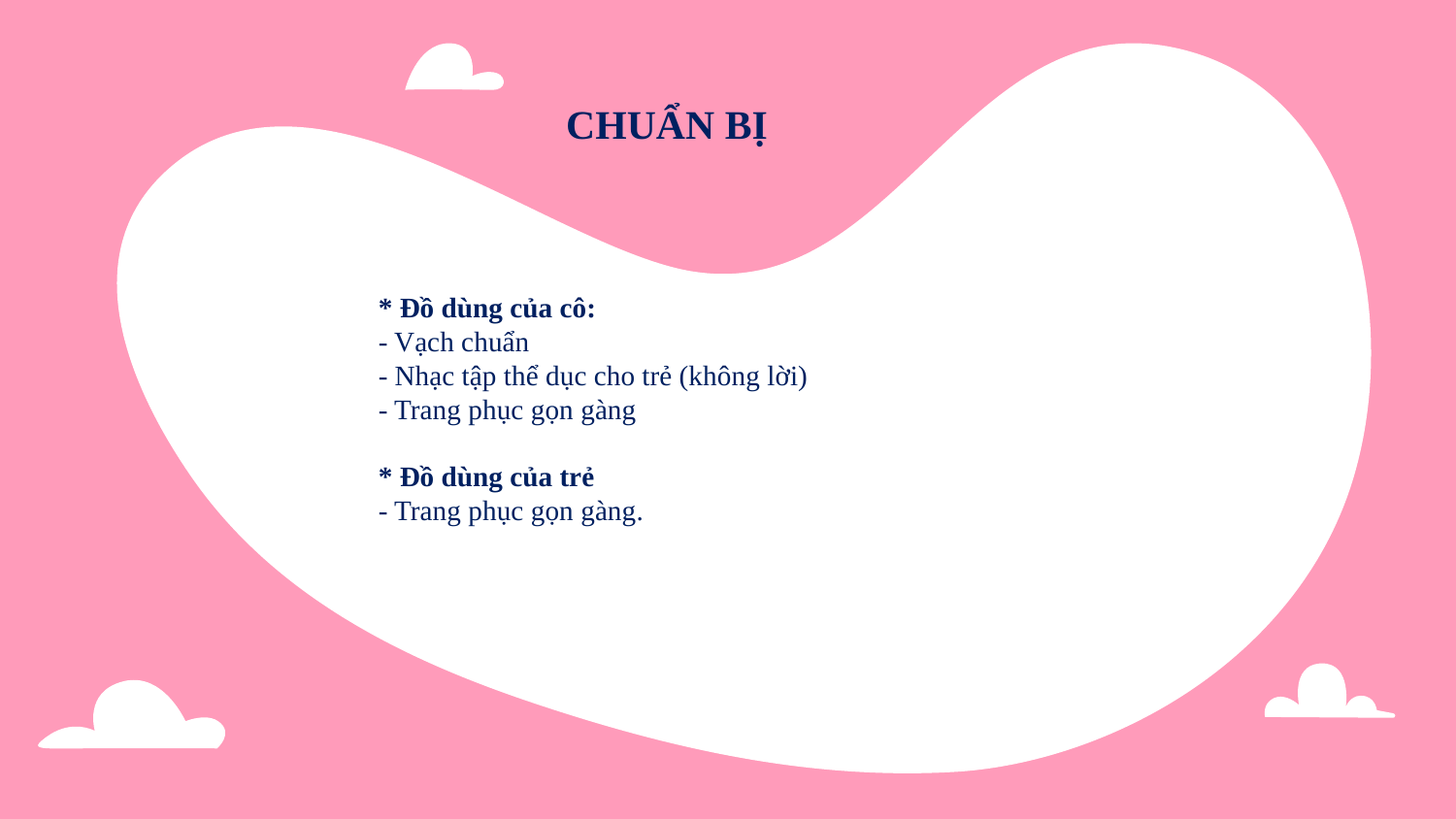

CHUẨN BỊ
* Đồ dùng của cô:
- Vạch chuẩn
- Nhạc tập thể dục cho trẻ (không lời)
- Trang phục gọn gàng

* Đồ dùng của trẻ
- Trang phục gọn gàng.